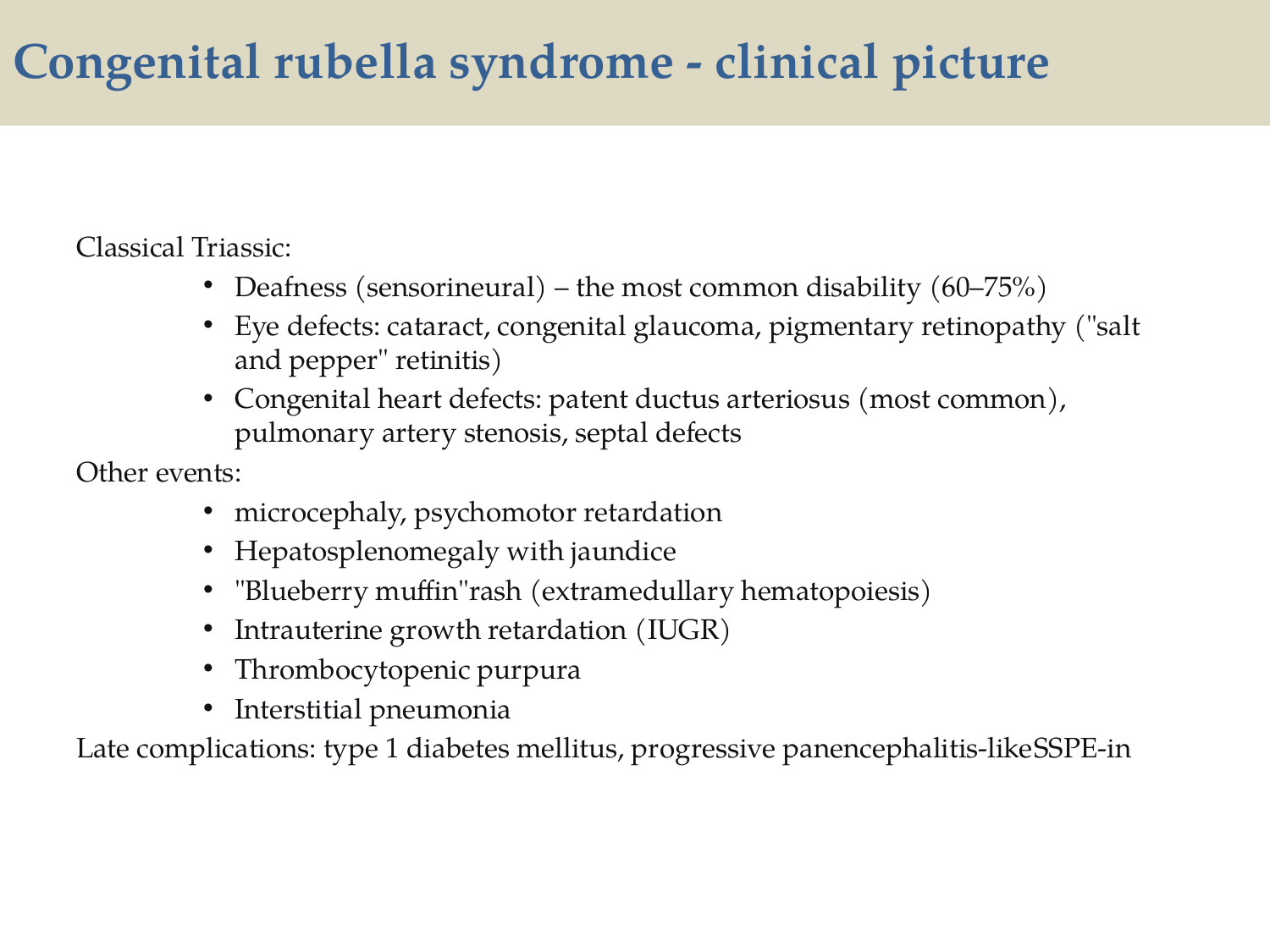

# Congenital rubella syndrome - clinical picture
Classical Triassic:
Deafness (sensorineural) – the most common disability (60–75%)
Eye defects: cataract, congenital glaucoma, pigmentary retinopathy ("salt and pepper" retinitis)
Congenital heart defects: patent ductus arteriosus (most common), pulmonary artery stenosis, septal defects
Other events:
microcephaly, psychomotor retardation
Hepatosplenomegaly with jaundice
"Blueberry muffin"rash (extramedullary hematopoiesis)
Intrauterine growth retardation (IUGR)
Thrombocytopenic purpura
Interstitial pneumonia
Late complications: type 1 diabetes mellitus, progressive panencephalitis-likeSSPE-in